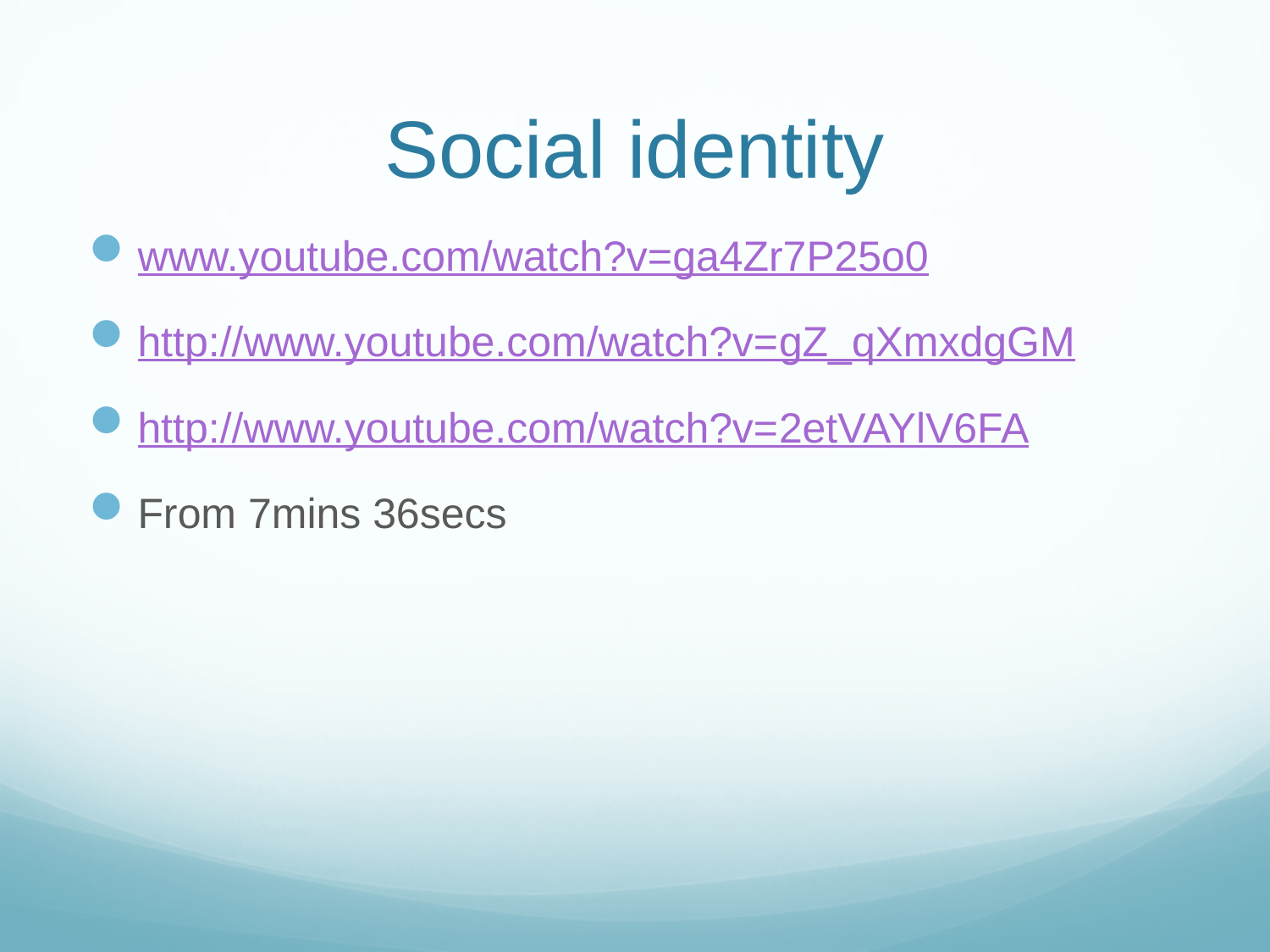

# Social identity
www.youtube.com/watch?v=ga4Zr7P25o0
http://www.youtube.com/watch?v=gZ_qXmxdgGM
http://www.youtube.com/watch?v=2etVAYlV6FA
From 7mins 36secs